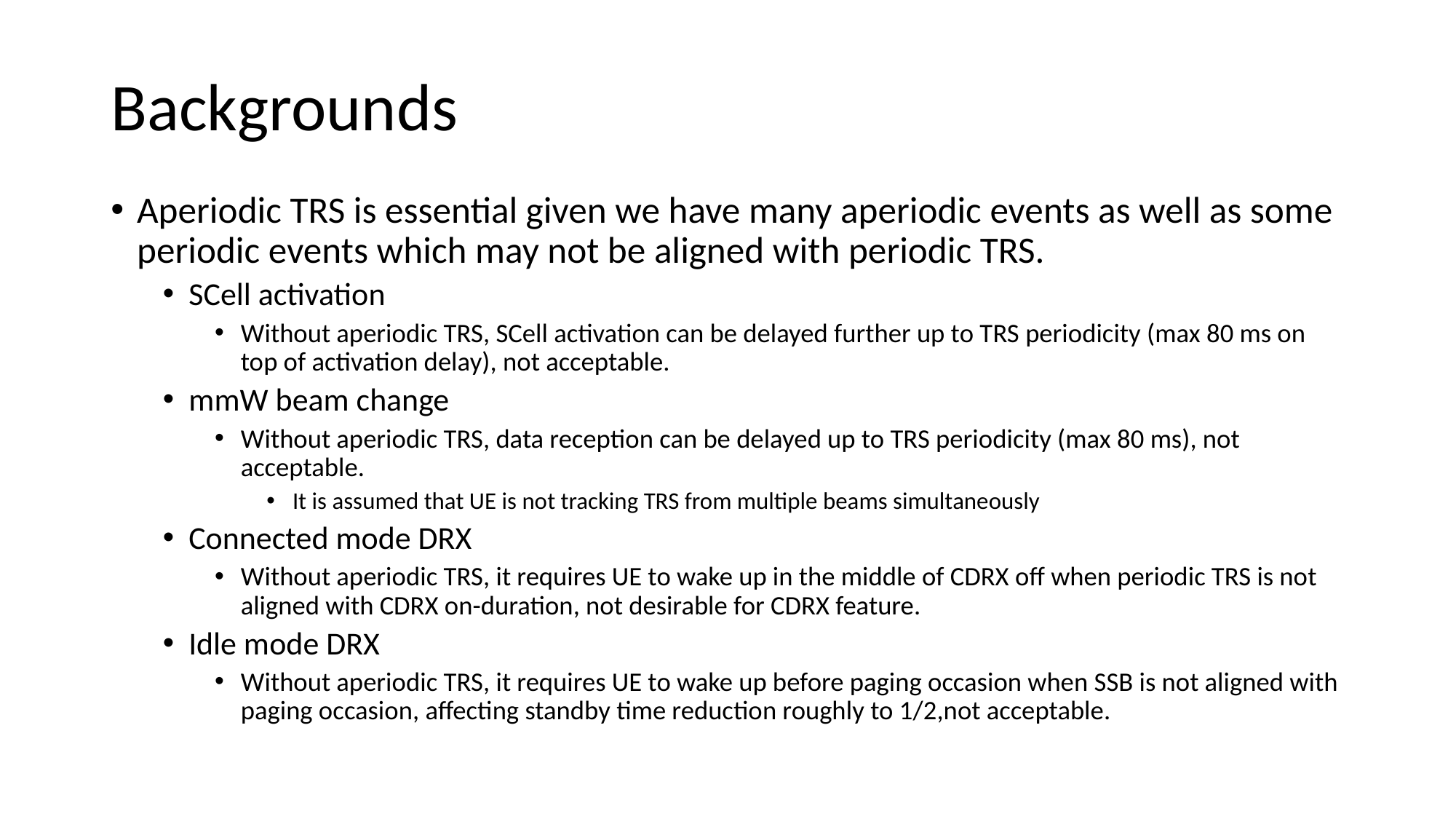

# Backgrounds
Aperiodic TRS is essential given we have many aperiodic events as well as some periodic events which may not be aligned with periodic TRS.
SCell activation
Without aperiodic TRS, SCell activation can be delayed further up to TRS periodicity (max 80 ms on top of activation delay), not acceptable.
mmW beam change
Without aperiodic TRS, data reception can be delayed up to TRS periodicity (max 80 ms), not acceptable.
It is assumed that UE is not tracking TRS from multiple beams simultaneously
Connected mode DRX
Without aperiodic TRS, it requires UE to wake up in the middle of CDRX off when periodic TRS is not aligned with CDRX on-duration, not desirable for CDRX feature.
Idle mode DRX
Without aperiodic TRS, it requires UE to wake up before paging occasion when SSB is not aligned with paging occasion, affecting standby time reduction roughly to 1/2,not acceptable.